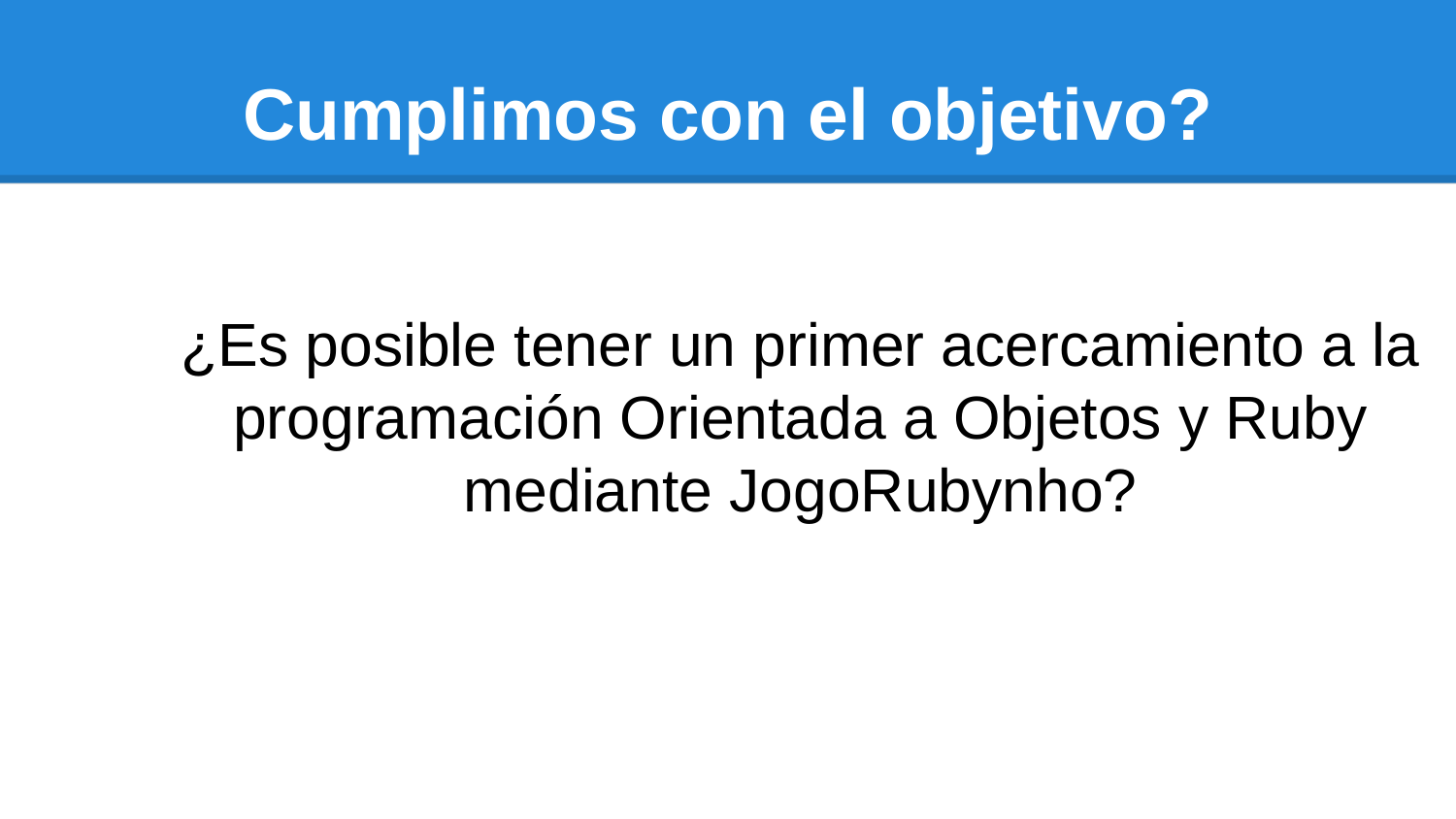

# Cumplimos con el objetivo?
¿Es posible tener un primer acercamiento a la programación Orientada a Objetos y Ruby mediante JogoRubynho?